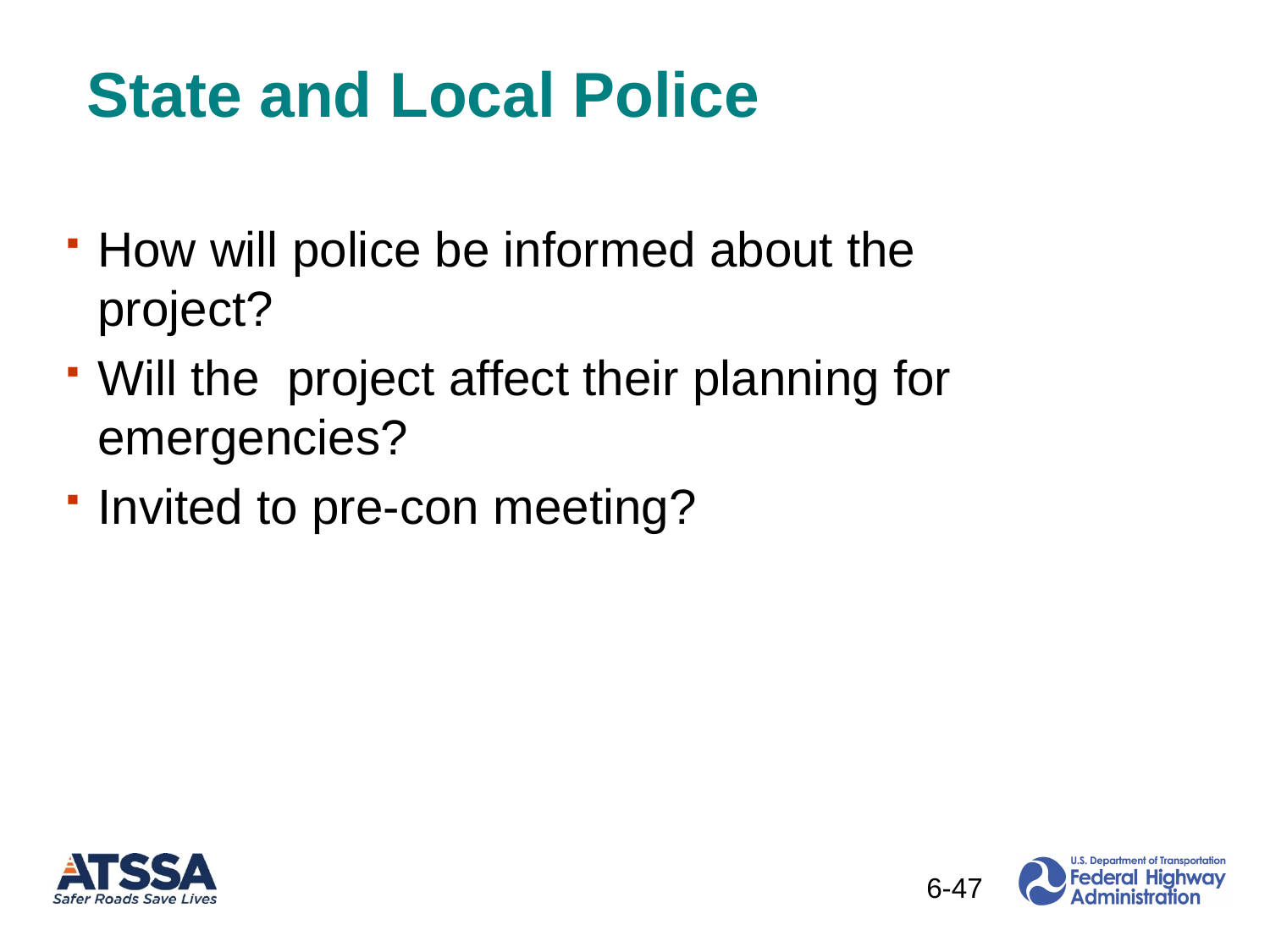

# State and Local Police
How will police be informed about the project?
Will the  project affect their planning for emergencies?
Invited to pre-con meeting?